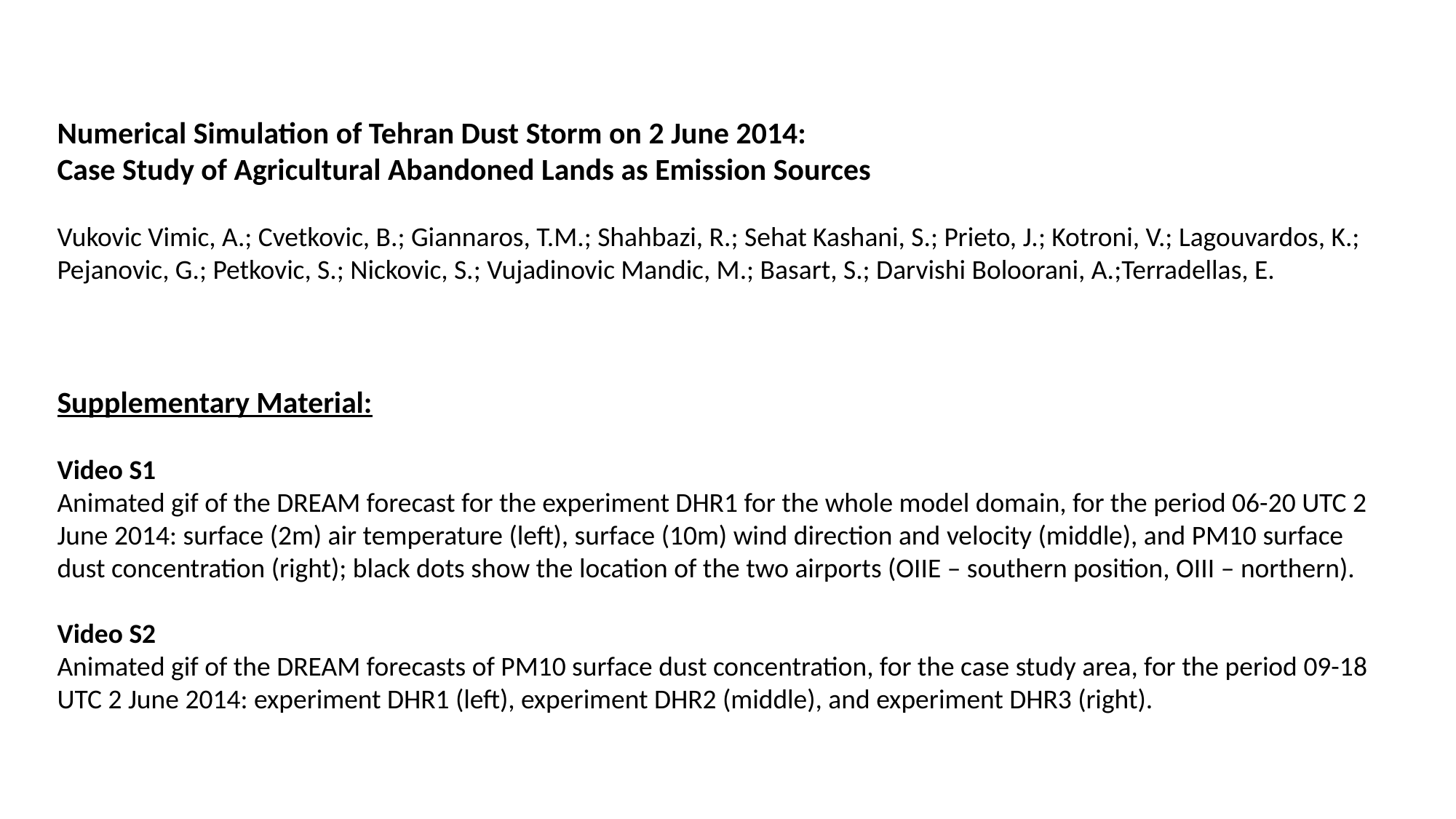

Numerical Simulation of Tehran Dust Storm on 2 June 2014:
Case Study of Agricultural Abandoned Lands as Emission Sources

Vukovic Vimic, A.; Cvetkovic, B.; Giannaros, T.M.; Shahbazi, R.; Sehat Kashani, S.; Prieto, J.; Kotroni, V.; Lagouvardos, K.; Pejanovic, G.; Petkovic, S.; Nickovic, S.; Vujadinovic Mandic, M.; Basart, S.; Darvishi Boloorani, A.;Terradellas, E.

Supplementary Material:

Video S1
Animated gif of the DREAM forecast for the experiment DHR1 for the whole model domain, for the period 06-20 UTC 2 June 2014: surface (2m) air temperature (left), surface (10m) wind direction and velocity (middle), and PM10 surface dust concentration (right); black dots show the location of the two airports (OIIE – southern position, OIII – northern).

Video S2
Animated gif of the DREAM forecasts of PM10 surface dust concentration, for the case study area, for the period 09-18 UTC 2 June 2014: experiment DHR1 (left), experiment DHR2 (middle), and experiment DHR3 (right).